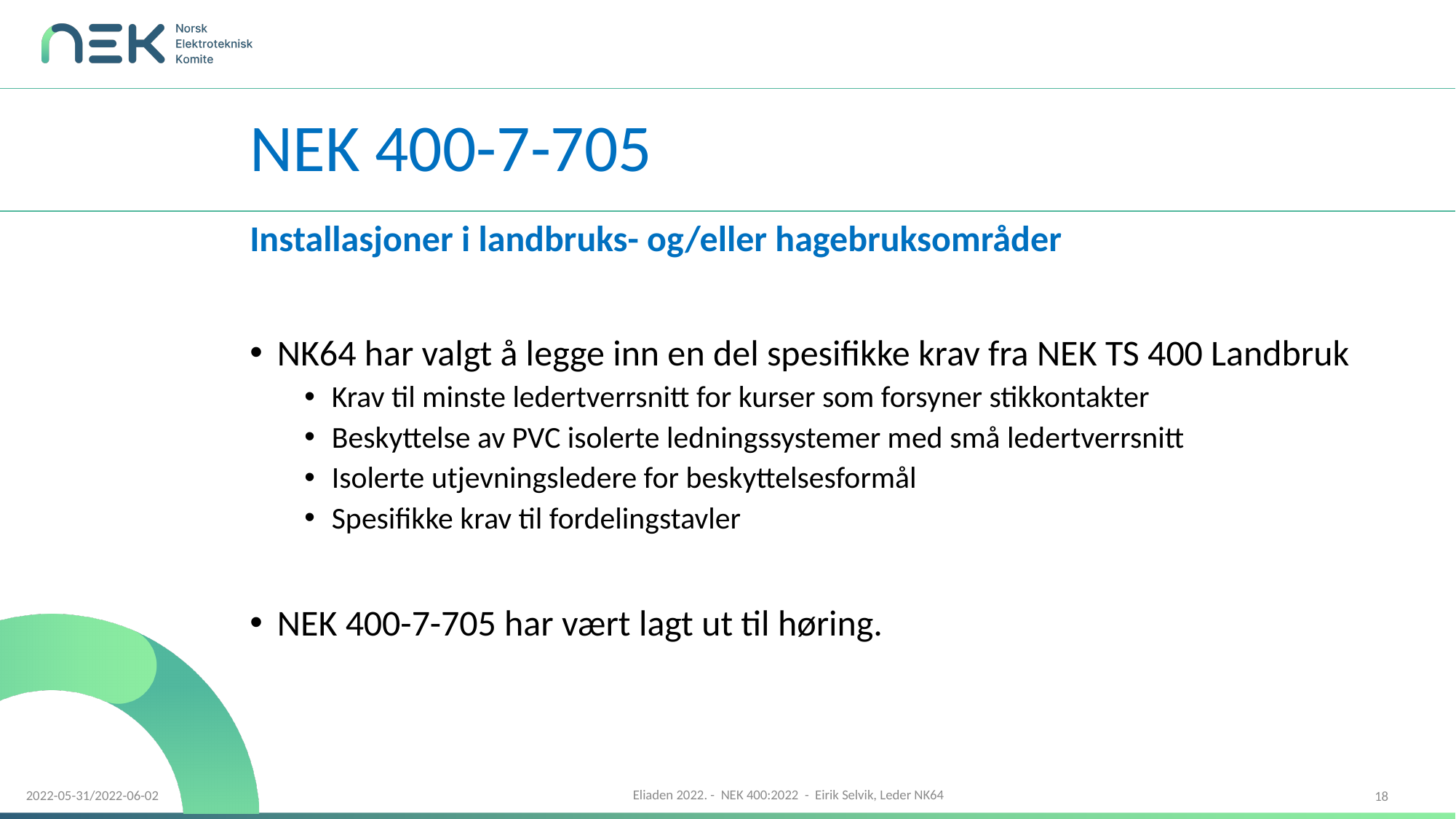

# NEK 400-7-705
Installasjoner i landbruks- og/eller hagebruksområder

NK64 har valgt å legge inn en del spesifikke krav fra NEK TS 400 Landbruk
Krav til minste ledertverrsnitt for kurser som forsyner stikkontakter
Beskyttelse av PVC isolerte ledningssystemer med små ledertverrsnitt
Isolerte utjevningsledere for beskyttelsesformål
Spesifikke krav til fordelingstavler

NEK 400-7-705 har vært lagt ut til høring.
18
2022-05-31/2022-06-02
Eliaden 2022. -  NEK 400:2022  -  Eirik Selvik, Leder NK64